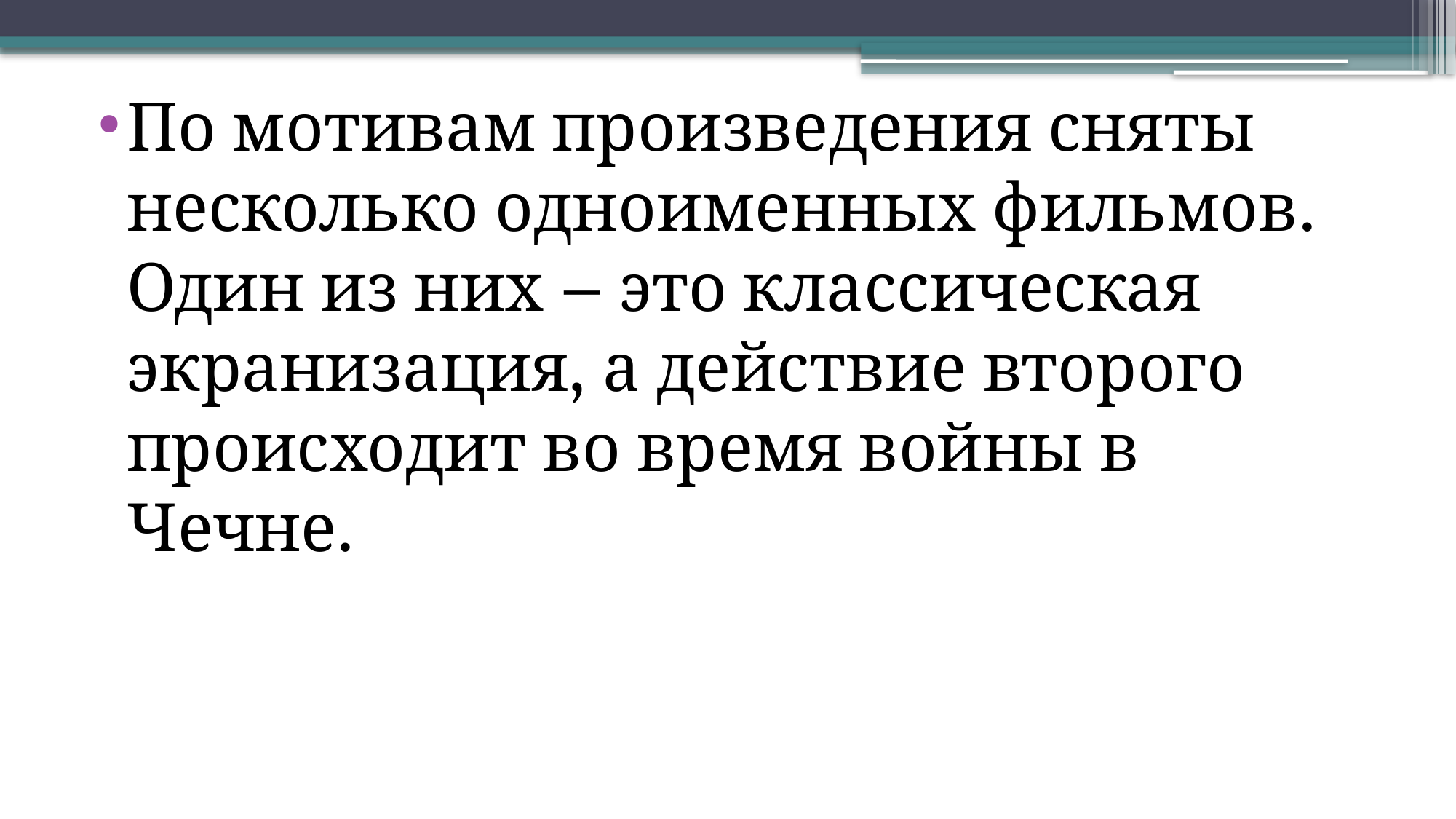

По мотивам произведения сняты несколько одноименных фильмов. Один из них – это классическая экранизация, а действие второго происходит во время войны в Чечне.
#